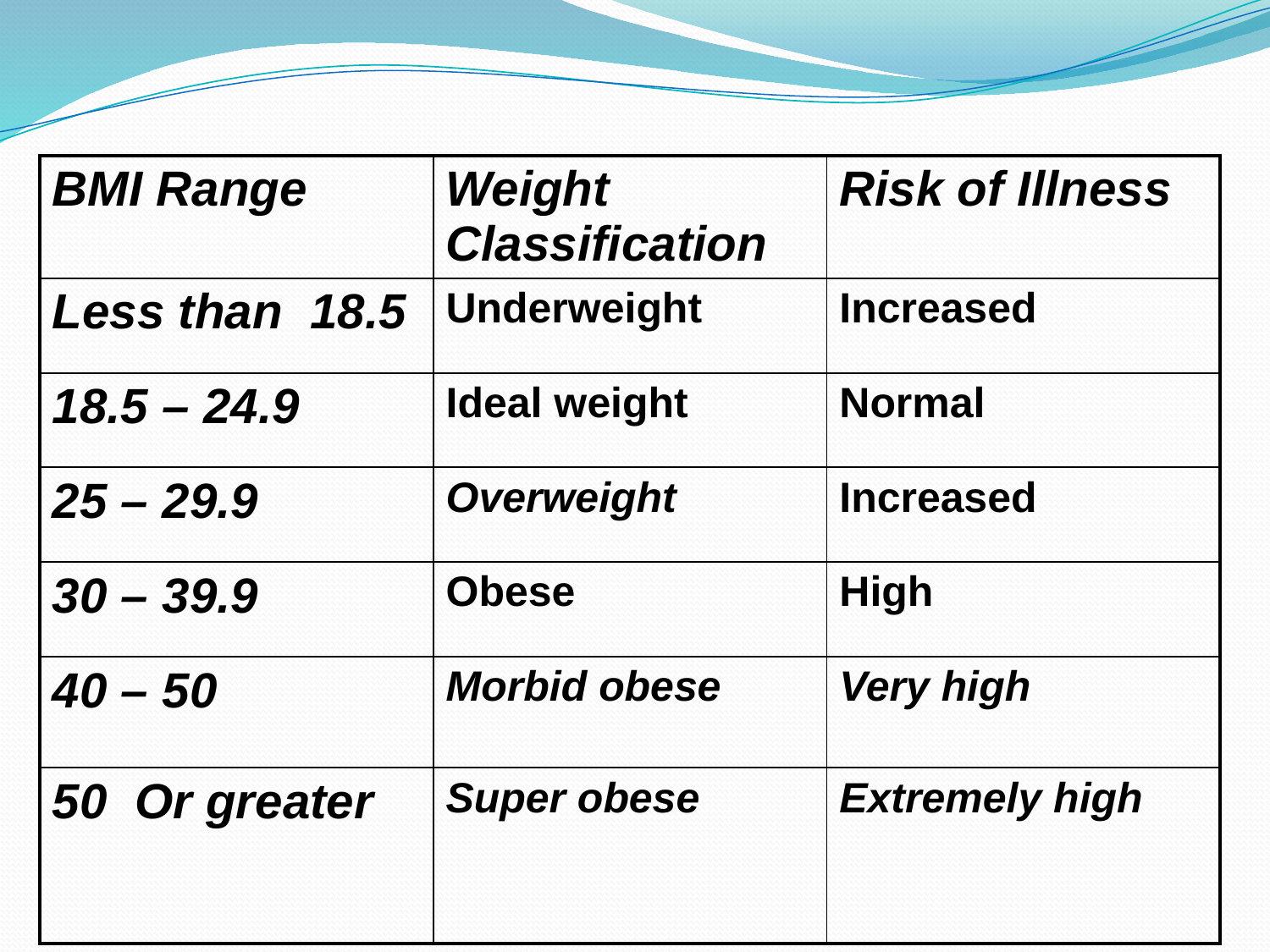

| BMI Range | Weight Classification | Risk of Illness |
| --- | --- | --- |
| Less than 18.5 | Underweight | Increased |
| 18.5 – 24.9 | Ideal weight | Normal |
| 25 – 29.9 | Overweight | Increased |
| 30 – 39.9 | Obese | High |
| 40 – 50 | Morbid obese | Very high |
| 50 Or greater | Super obese | Extremely high |